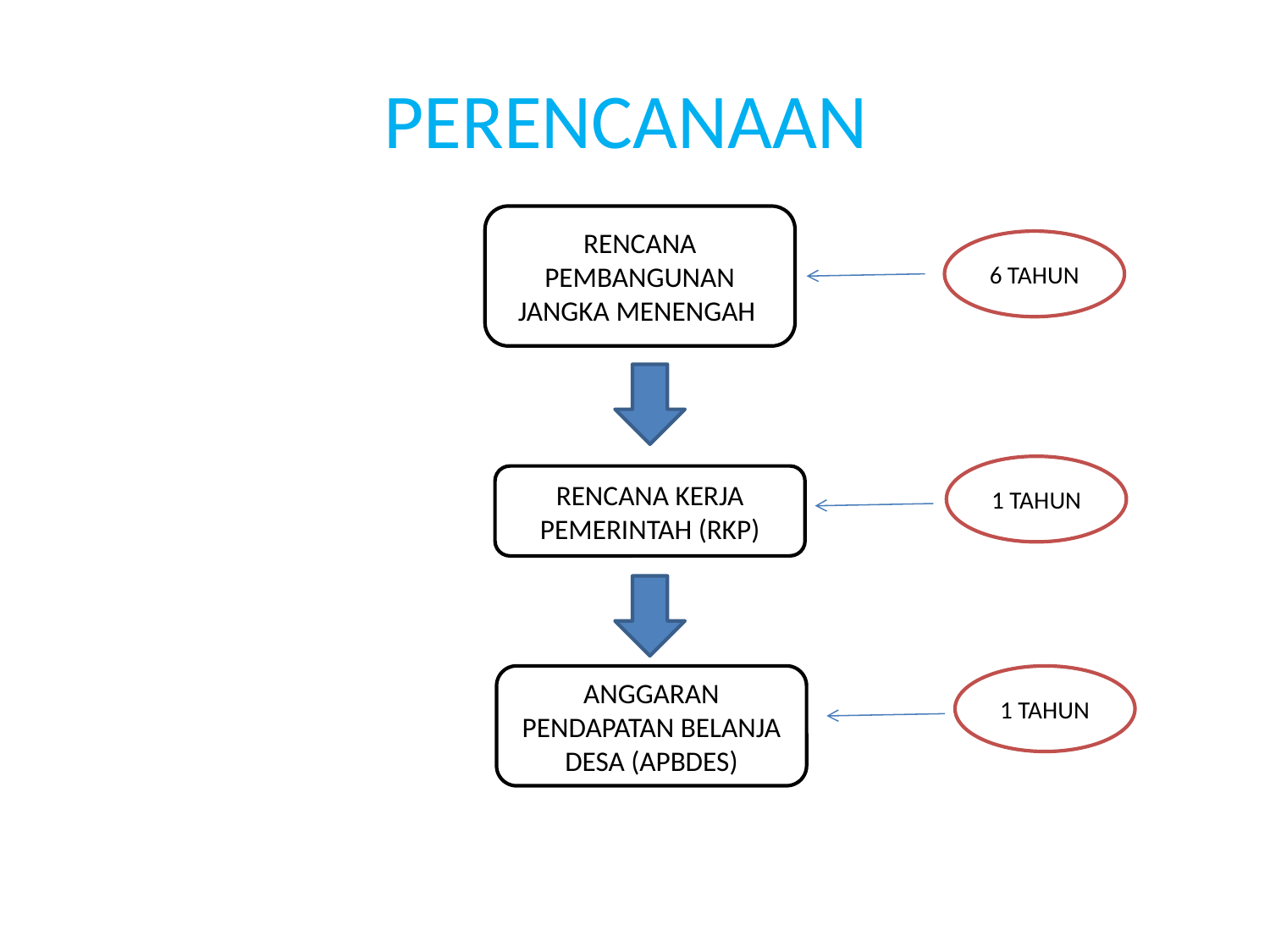

# PERENCANAAN
RENCANA PEMBANGUNAN JANGKA MENENGAH
6 TAHUN

1 TAHUN
RENCANA KERJA PEMERINTAH (RKP)

ANGGARAN PENDAPATAN BELANJA DESA (APBDES)
1 TAHUN